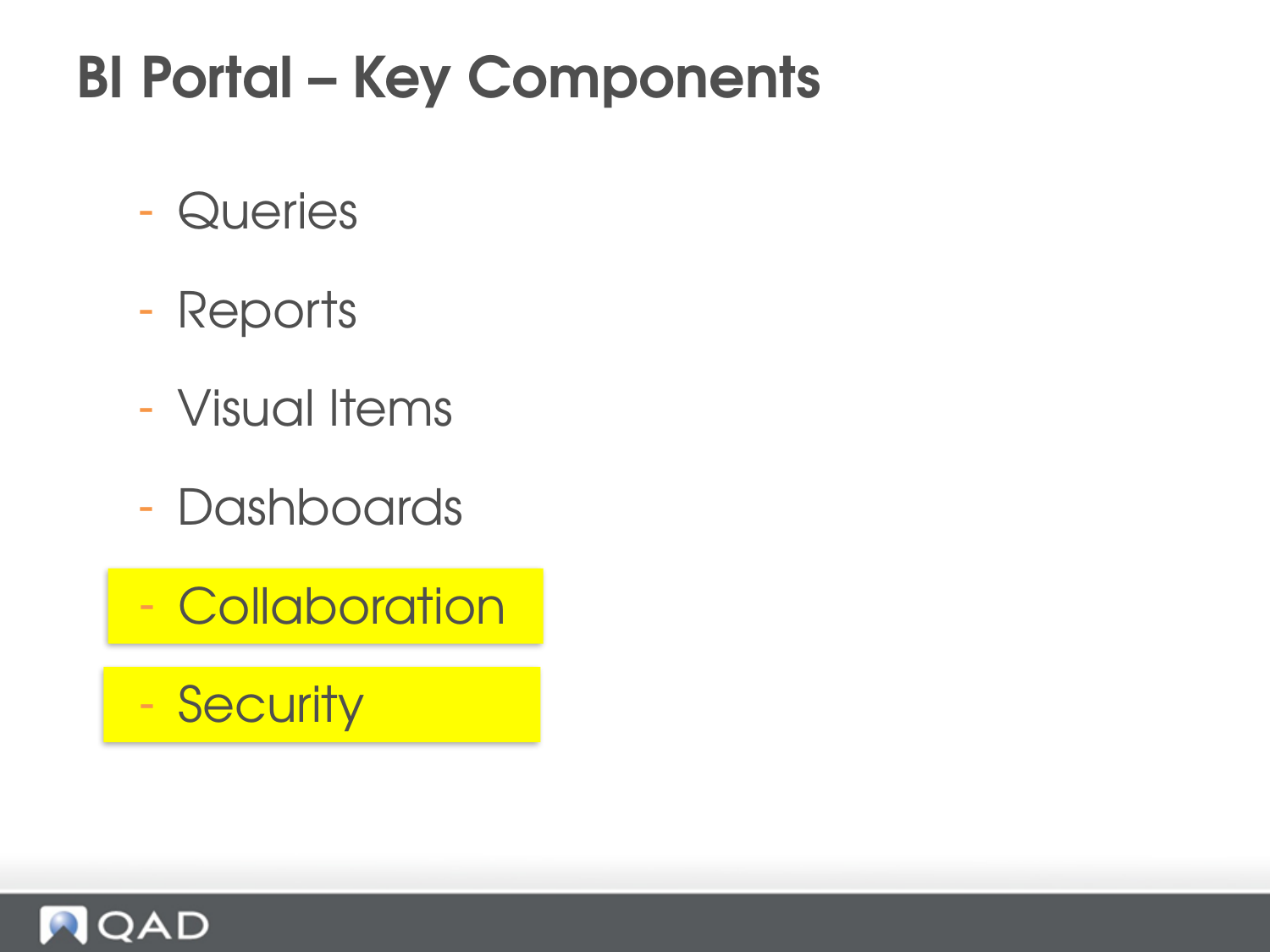

# BI Portal – Key Components
Queries
Reports
Visual Items
Dashboards
Collaboration
Security